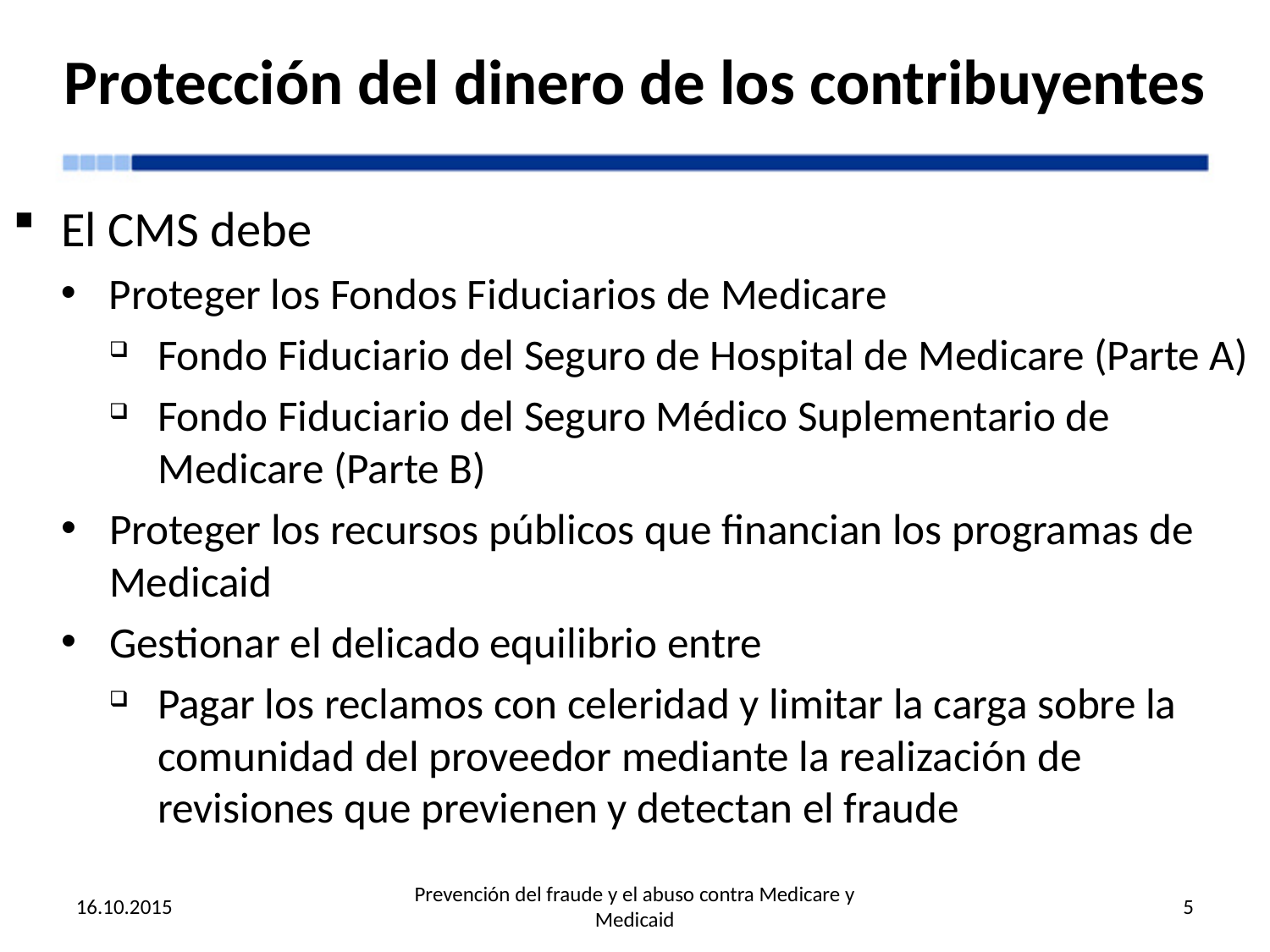

# Protección del dinero de los contribuyentes
El CMS debe
Proteger los Fondos Fiduciarios de Medicare
Fondo Fiduciario del Seguro de Hospital de Medicare (Parte A)
Fondo Fiduciario del Seguro Médico Suplementario de Medicare (Parte B)
Proteger los recursos públicos que financian los programas de Medicaid
Gestionar el delicado equilibrio entre
Pagar los reclamos con celeridad y limitar la carga sobre la comunidad del proveedor mediante la realización de revisiones que previenen y detectan el fraude

16.10.2015
Prevención del fraude y el abuso contra Medicare y Medicaid
5